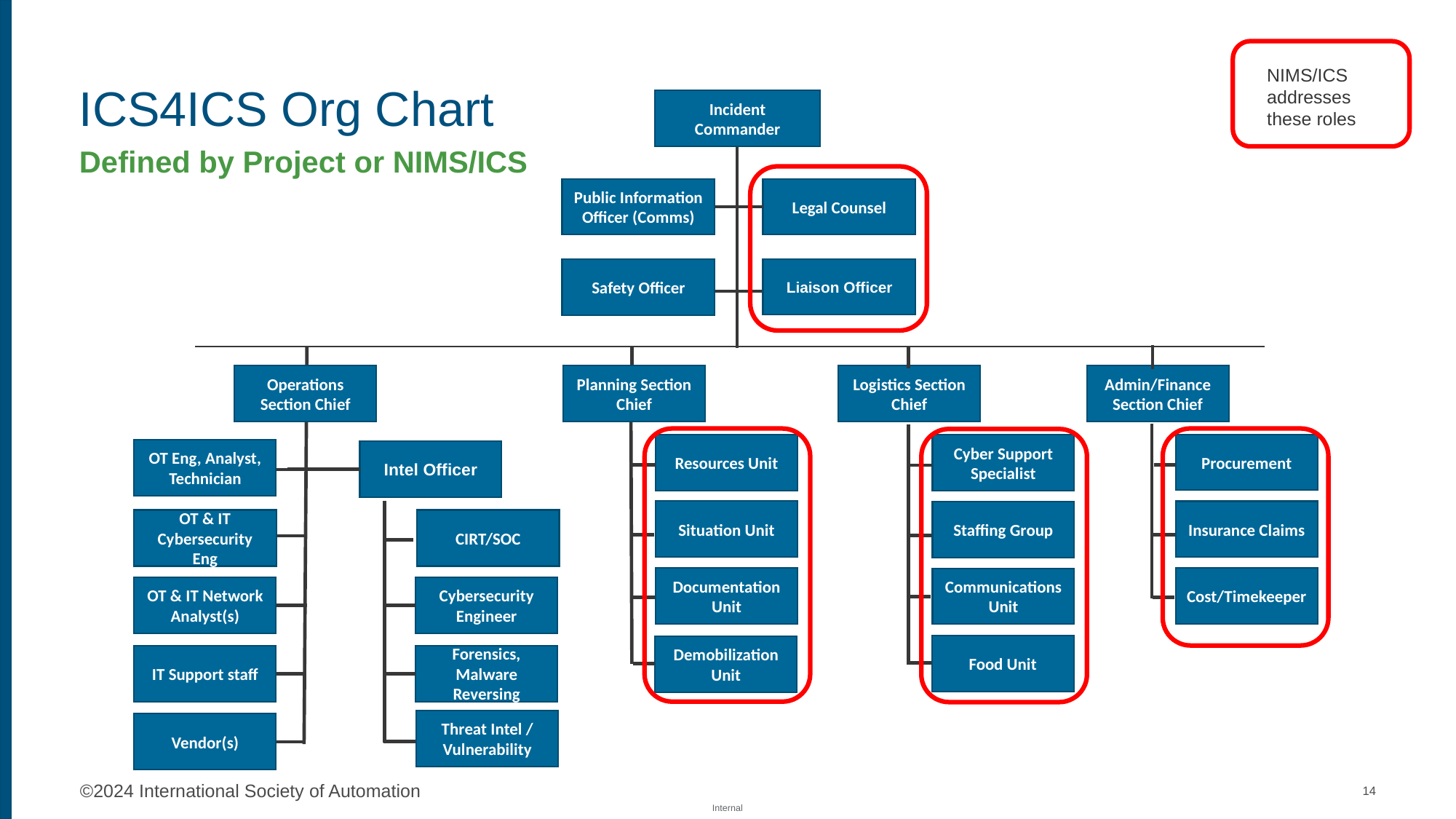

NIMS/ICS addresses these roles
# ICS4ICS Org Chart
Incident Commander
Defined by Project or NIMS/ICS

Legal Counsel
Public Information Officer (Comms)
Liaison Officer
Safety Officer
Operations Section Chief
Planning Section Chief
Logistics Section Chief
Admin/Finance Section Chief

Procurement
Resources Unit
Cyber Support Specialist
OT Eng, Analyst, Technician
Intel Officer
Situation Unit
Insurance Claims
Staffing Group
OT & IT Cybersecurity Eng
CIRT/SOC
Cost/Timekeeper
Documentation Unit
Communications Unit
OT & IT Network Analyst(s)
Cybersecurity Engineer
Food Unit
Demobilization Unit
IT Support staff
Forensics, Malware Reversing
Threat Intel / Vulnerability
Vendor(s)
14